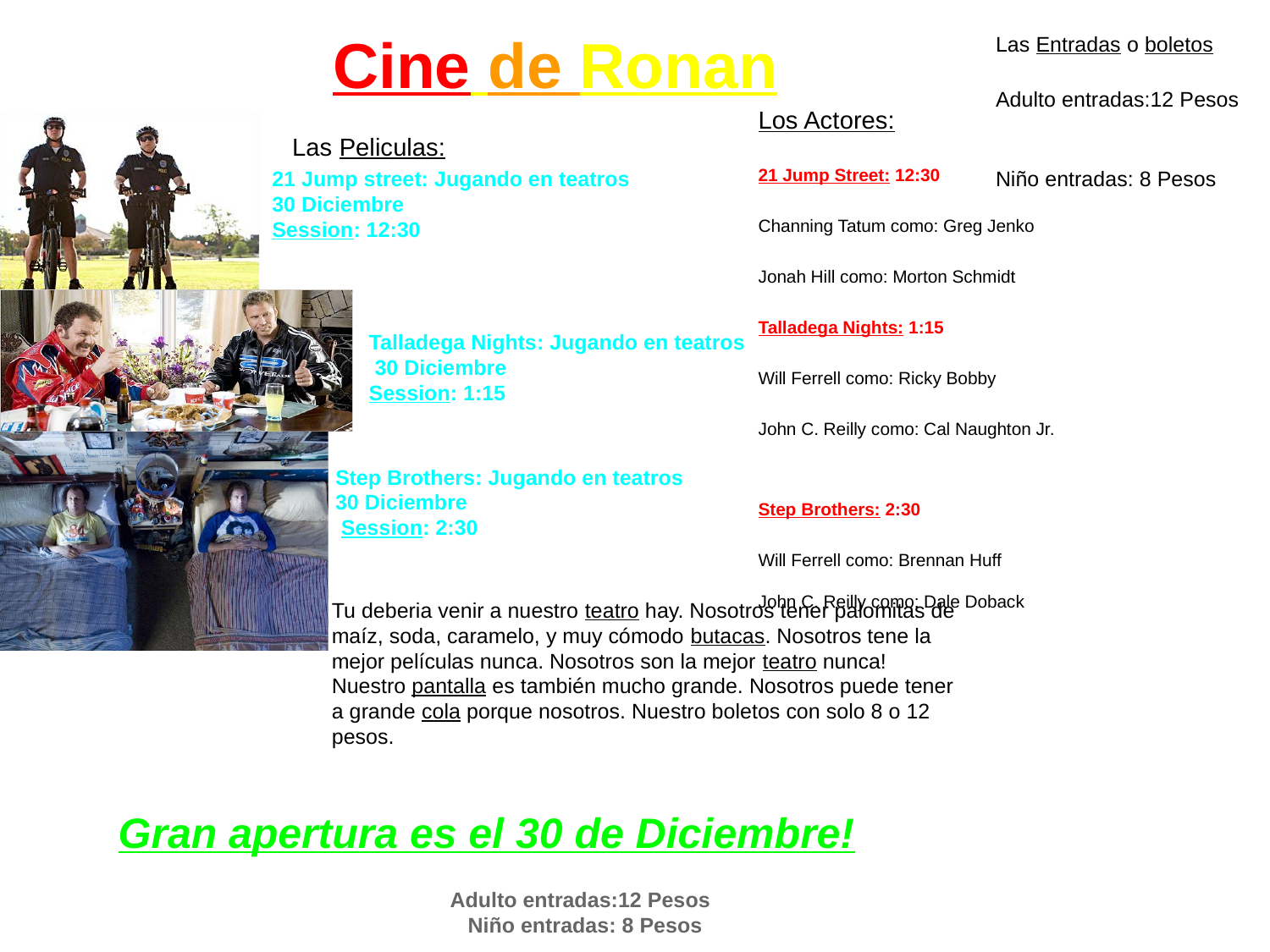

Cine de Ronan
Las Entradas o boletos

Adulto entradas:12 Pesos

Niño entradas: 8 Pesos

Los Actores:

21 Jump Street: 12:30

Channing Tatum como: Greg Jenko

Jonah Hill como: Morton Schmidt

Talladega Nights: 1:15

Will Ferrell como: Ricky Bobby

John C. Reilly como: Cal Naughton Jr.

Step Brothers: 2:30

Will Ferrell como: Brennan Huff

John C. Reilly como: Dale Doback

Las Peliculas:
21 Jump street: Jugando en teatros
30 Diciembre
Session: 12:30

Talladega Nights: Jugando en teatros
 30 Diciembre
Session: 1:15

Step Brothers: Jugando en teatros
30 Diciembre
 Session: 2:30
Tu deberia venir a nuestro teatro hay. Nosotros tener palomitas de maíz, soda, caramelo, y muy cómodo butacas. Nosotros tene la mejor películas nunca. Nosotros son la mejor teatro nunca! Nuestro pantalla es también mucho grande. Nosotros puede tener a grande cola porque nosotros. Nuestro boletos con solo 8 o 12 pesos.

Gran apertura es el 30 de Diciembre!

                                                        Adulto entradas:12 Pesos
                                                           Niño entradas: 8 Pesos